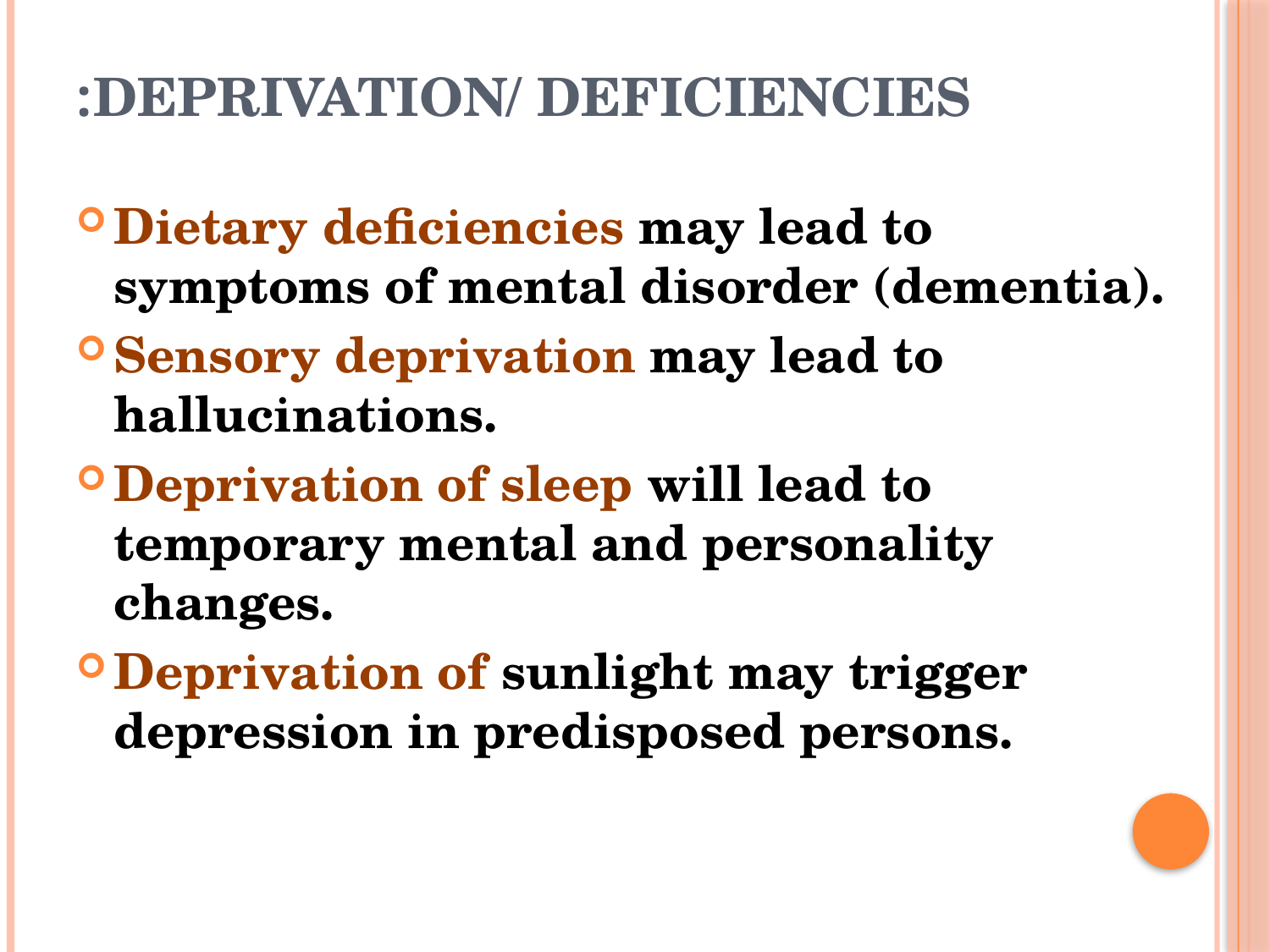

# Deprivation/ Deficiencies:
Dietary deficiencies may lead to symptoms of mental disorder (dementia).
Sensory deprivation may lead to hallucinations.
Deprivation of sleep will lead to temporary mental and personality changes.
Deprivation of sunlight may trigger depression in predisposed persons.